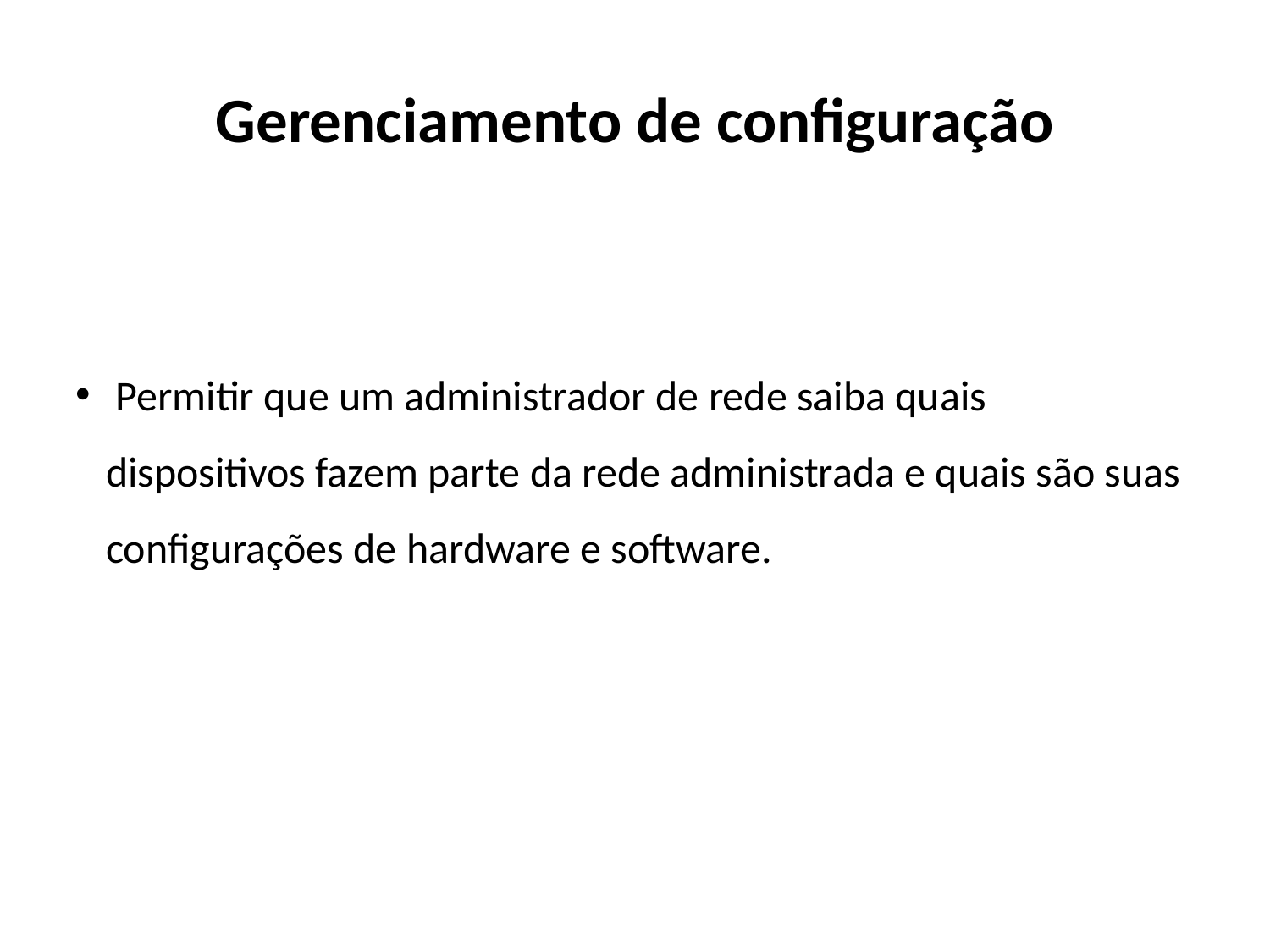

Gerenciamento de configuração
 Permitir que um administrador de rede saiba quais dispositivos fazem parte da rede administrada e quais são suas configurações de hardware e software.